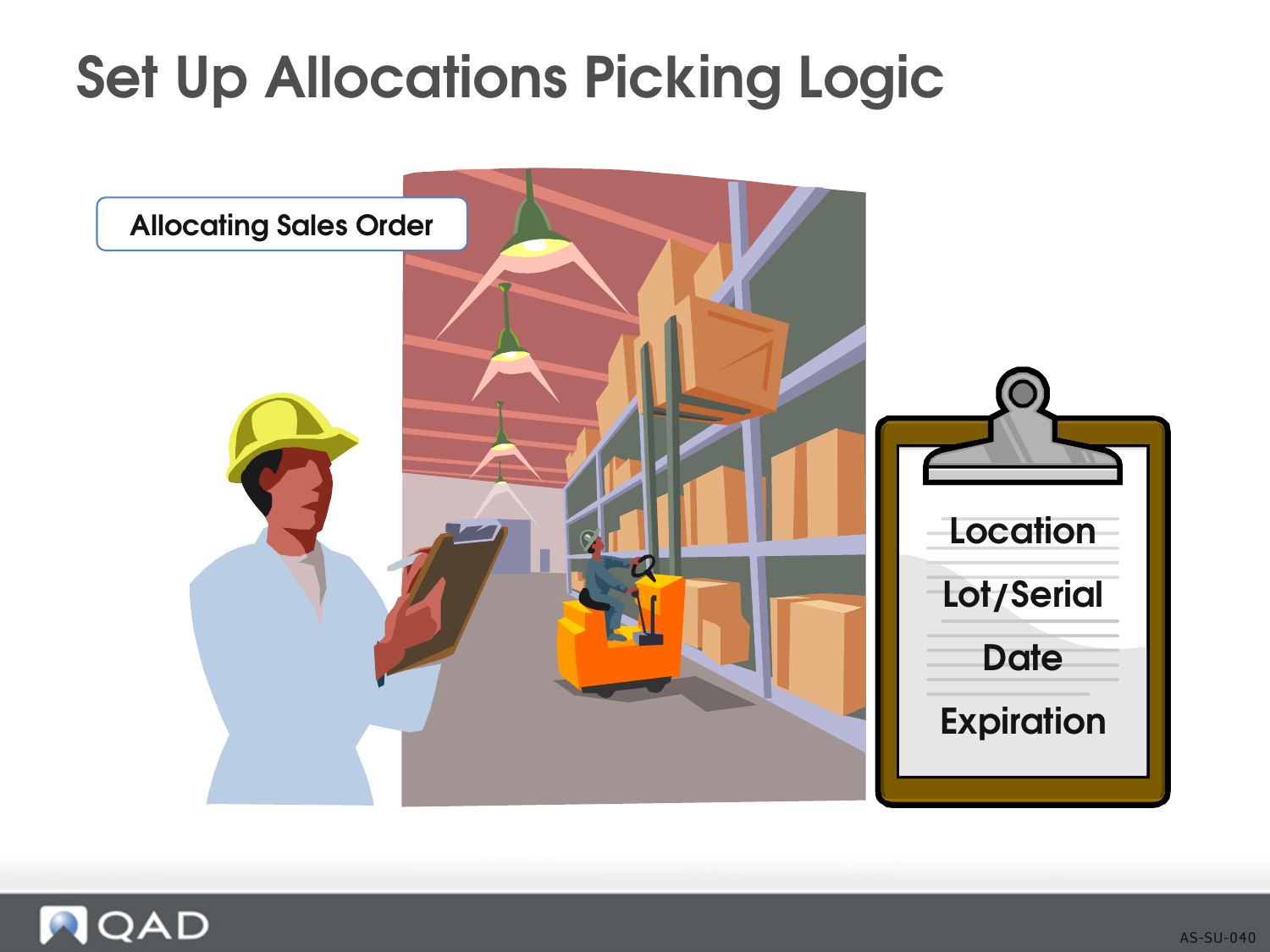

# Set Up Allocations Picking Logic

Allocating Sales Order

Location
Lot/Serial
Date
Expiration

AS-SU-040